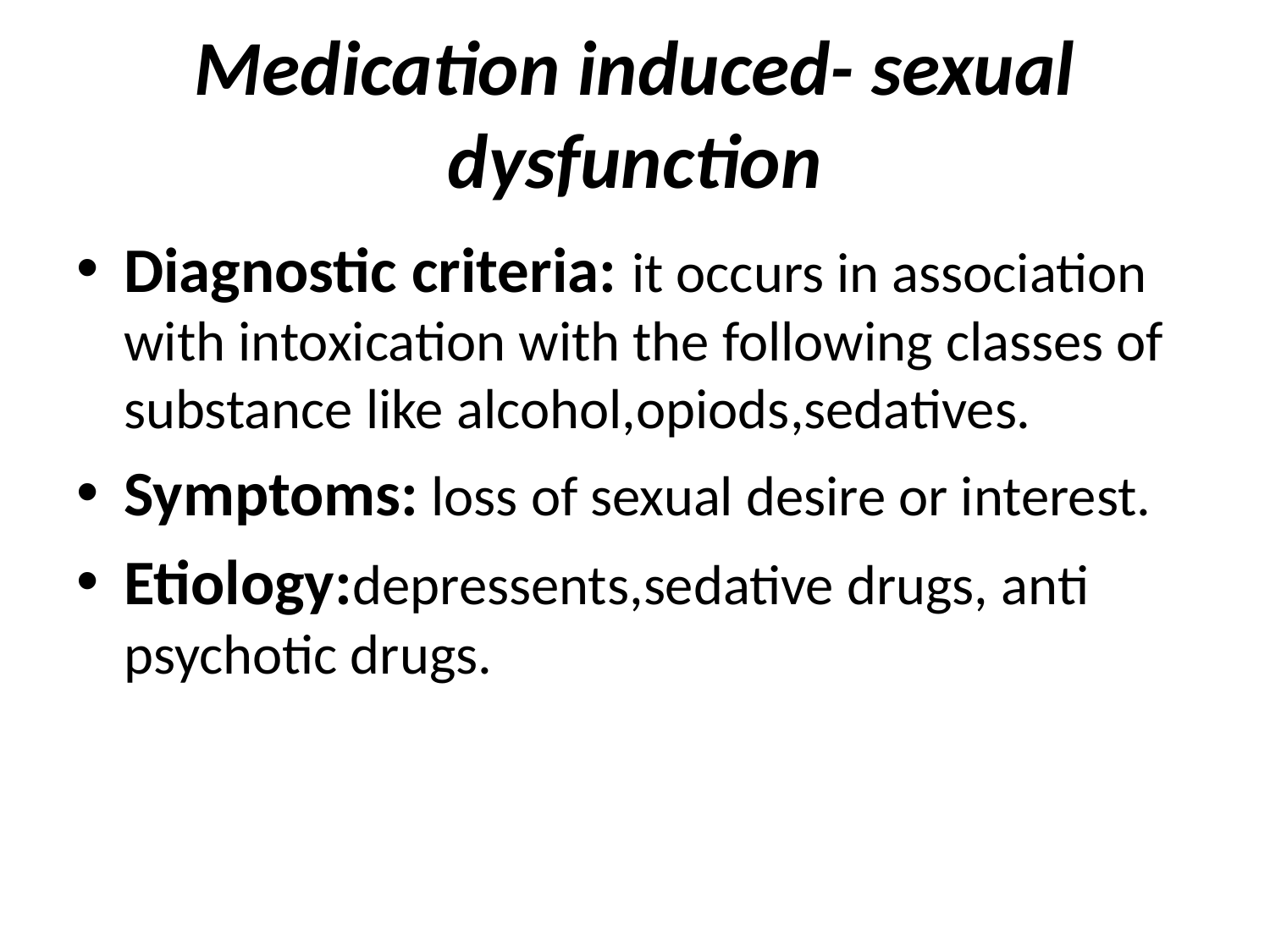

# Medication induced- sexual dysfunction
Diagnostic criteria: it occurs in association with intoxication with the following classes of substance like alcohol,opiods,sedatives.
Symptoms: loss of sexual desire or interest.
Etiology:depressents,sedative drugs, anti psychotic drugs.